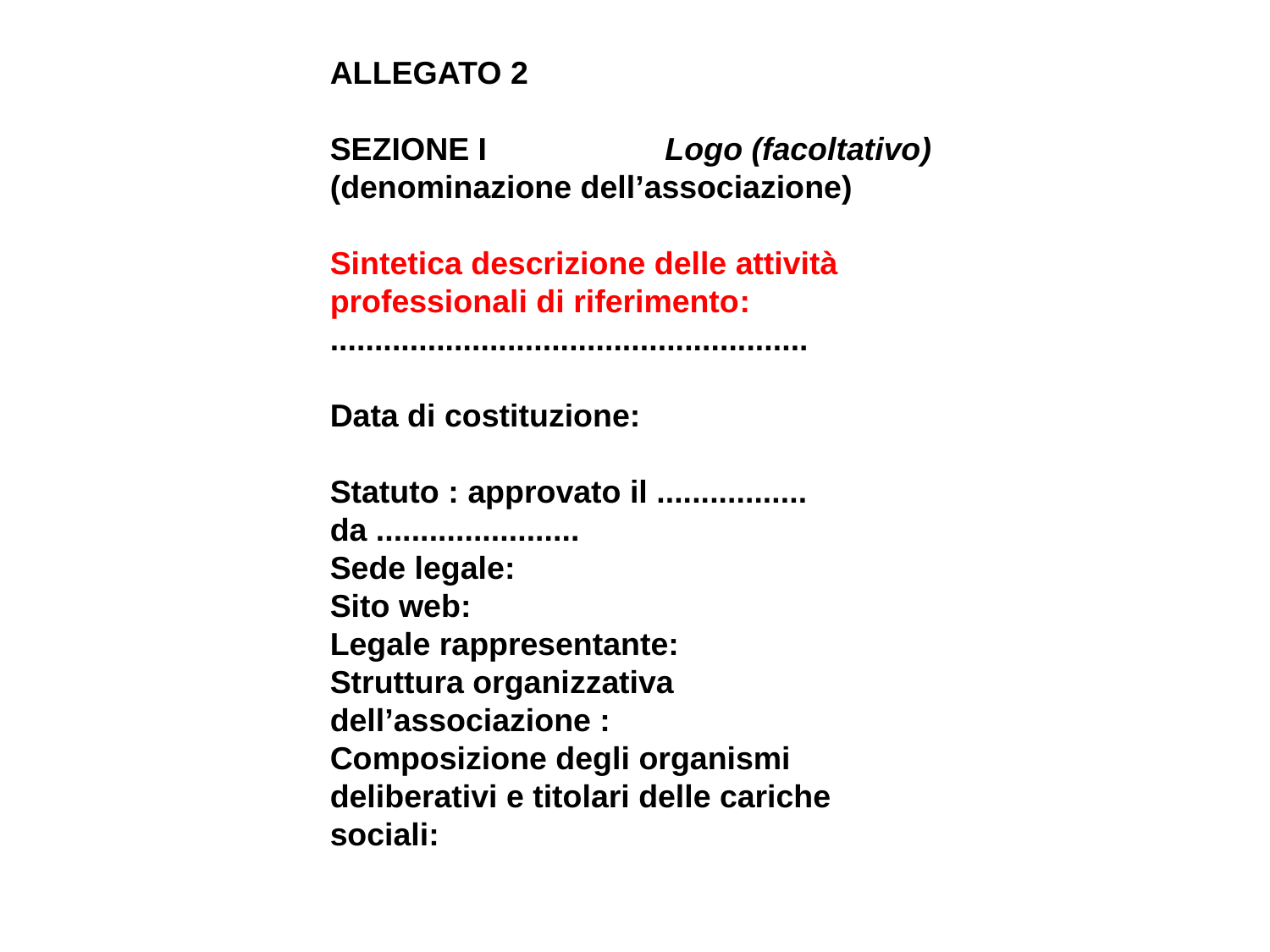

ALLEGATO 2

SEZIONE I                    Logo (facoltativo)
(denominazione dell’associazione)

Sintetica descrizione delle attività professionali di riferimento:
......................................................

Data di costituzione:

Statuto : approvato il ................. da .......................
Sede legale:
Sito web:
Legale rappresentante:
Struttura organizzativa dell’associazione :
Composizione degli organismi deliberativi e titolari delle cariche sociali: